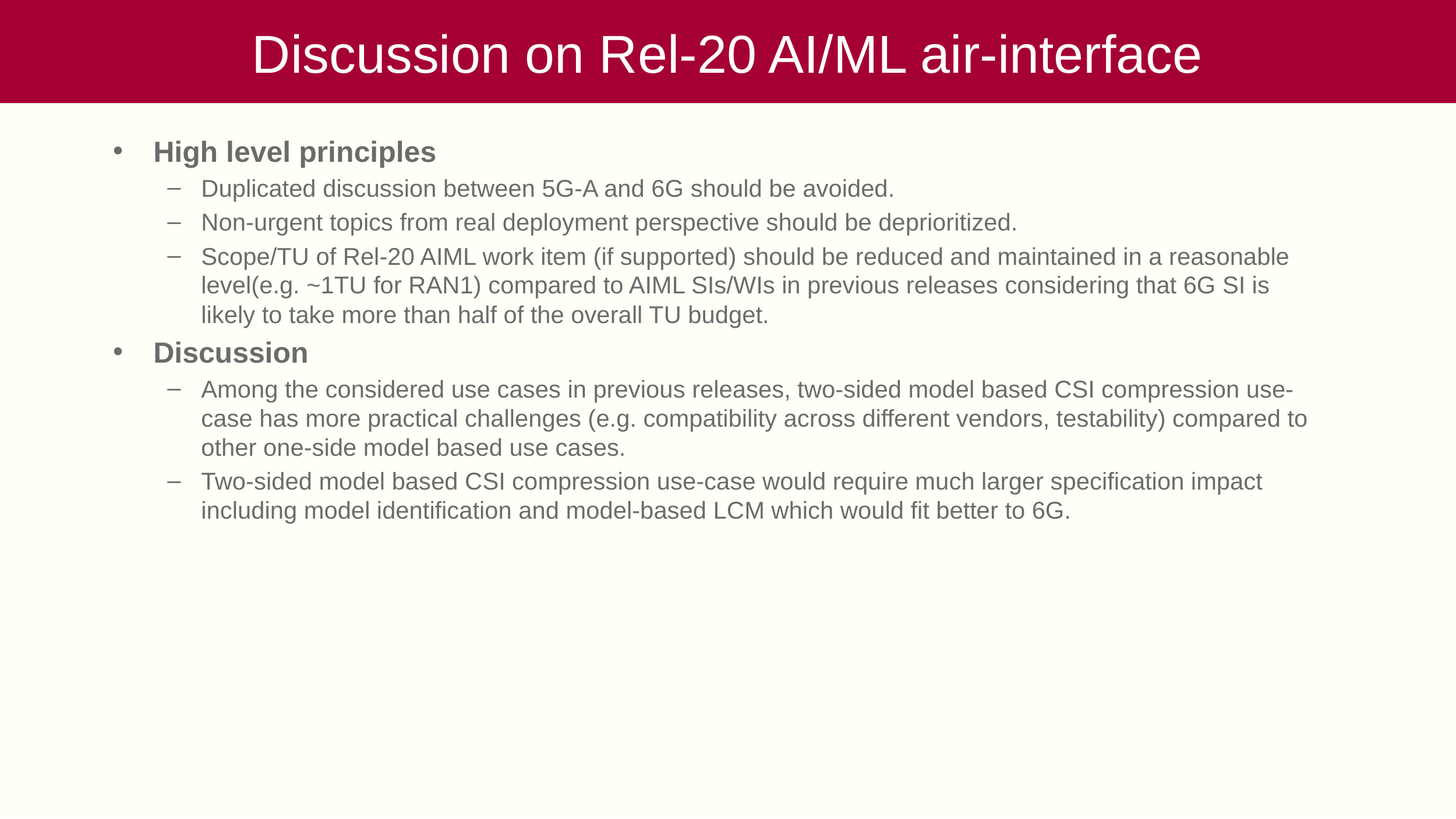

# Discussion on Rel-20 AI/ML air-interface
High level principles
Duplicated discussion between 5G-A and 6G should be avoided.
Non-urgent topics from real deployment perspective should be deprioritized.
Scope/TU of Rel-20 AIML work item (if supported) should be reduced and maintained in a reasonable level(e.g. ~1TU for RAN1) compared to AIML SIs/WIs in previous releases considering that 6G SI is likely to take more than half of the overall TU budget.
Discussion
Among the considered use cases in previous releases, two-sided model based CSI compression use-case has more practical challenges (e.g. compatibility across different vendors, testability) compared to other one-side model based use cases.
Two-sided model based CSI compression use-case would require much larger specification impact including model identification and model-based LCM which would fit better to 6G.